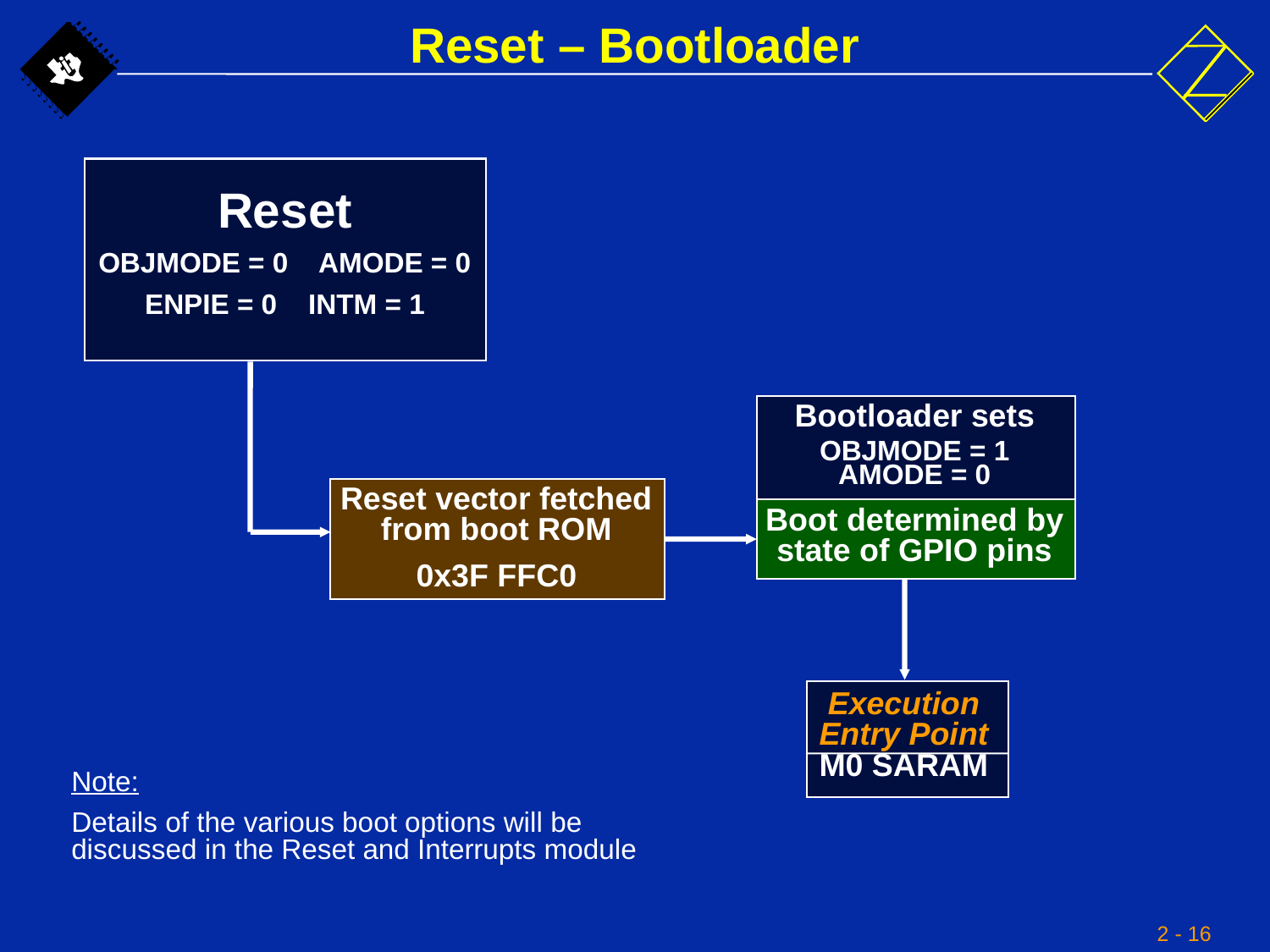

# Reset – Bootloader

Reset
OBJMODE = 0    AMODE = 0
ENPIE = 0    INTM = 1

Bootloader sets
OBJMODE = 1
AMODE = 0

Reset vector fetched from boot ROM
0x3F FFC0

Boot determined by state of GPIO pins

 Execution
Entry Point
M0 SARAM

Note:
Details of the various boot options will be discussed in the Reset and Interrupts module